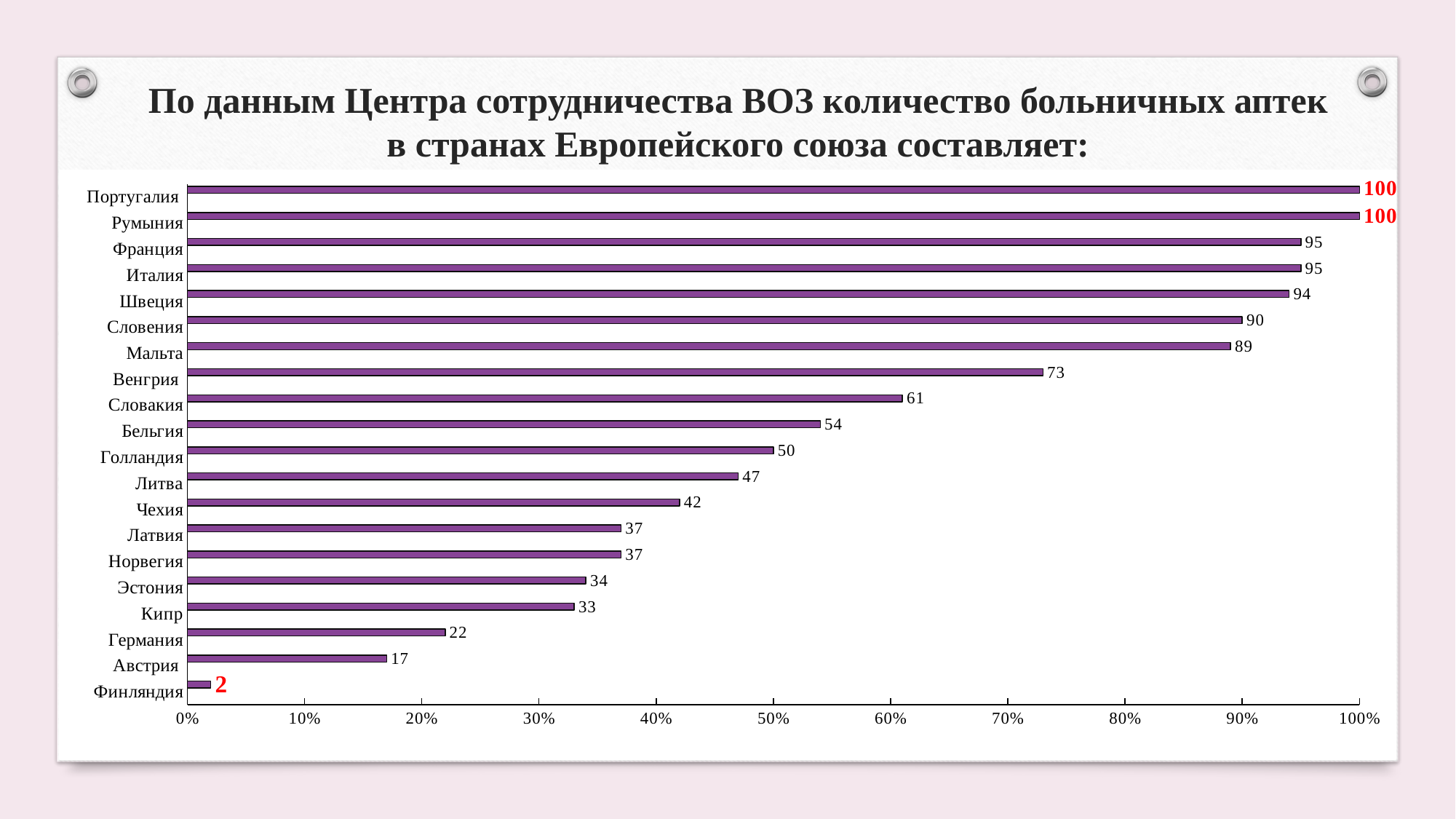

# По данным Центра сотрудничества ВОЗ количество больничных аптек в странах Европейского союза составляет:

### Chart

| Category | Ряд 1 | Столбец1 | Столбец2 |
|---|---|---|---|
| Португалия  | 1.0 | None | None |
| Румыния | 1.0 | None | None |
| Франция | 0.9500000000000004 | None | None |
| Италия | 0.9500000000000004 | None | None |
| Швеция | 0.9400000000000004 | None | None |
| Словения | 0.9 | None | None |
| Мальта | 0.8900000000000002 | None | None |
| Венгрия  | 0.7300000000000004 | None | None |
| Словакия | 0.6100000000000004 | None | None |
| Бельгия | 0.54 | None | None |
| Голландия | 0.5 | None | None |
| Литва | 0.4700000000000001 | None | None |
| Чехия | 0.4200000000000002 | None | None |
| Латвия | 0.3700000000000002 | None | None |
| Норвегия | 0.3700000000000002 | None | None |
| Эстония | 0.34000000000000014 | None | None |
| Кипр | 0.33000000000000035 | None | None |
| Германия | 0.22000000000000006 | None | None |
| Австрия  | 0.17 | None | None |
| Финляндия | 0.020000000000000018 | None | None |